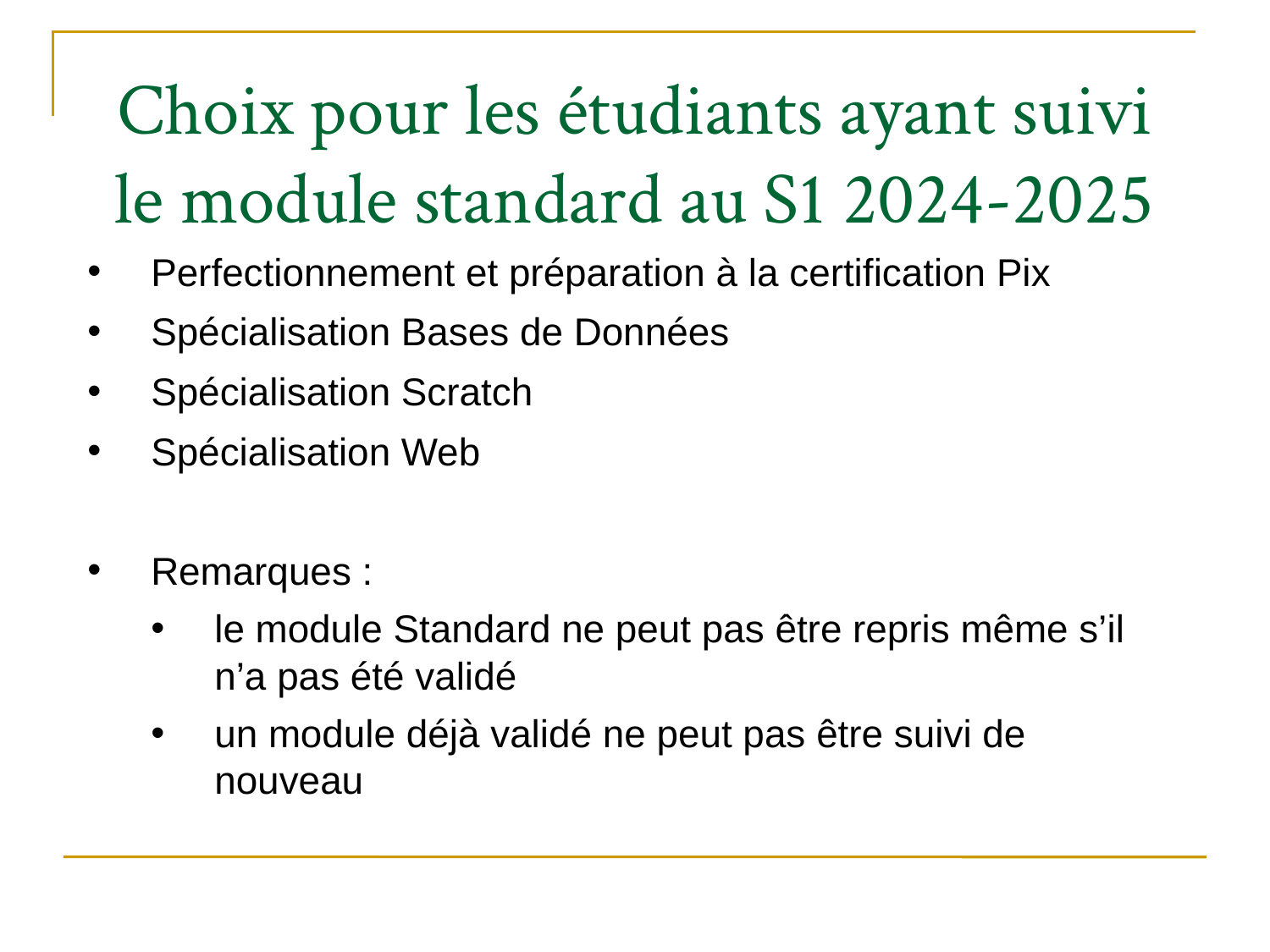

# Choix pour les étudiants ayant suivi le module standard au S1 2024-2025
Perfectionnement et préparation à la certification Pix
Spécialisation Bases de Données
Spécialisation Scratch
Spécialisation Web

Remarques :
le module Standard ne peut pas être repris même s’il n’a pas été validé
un module déjà validé ne peut pas être suivi de nouveau